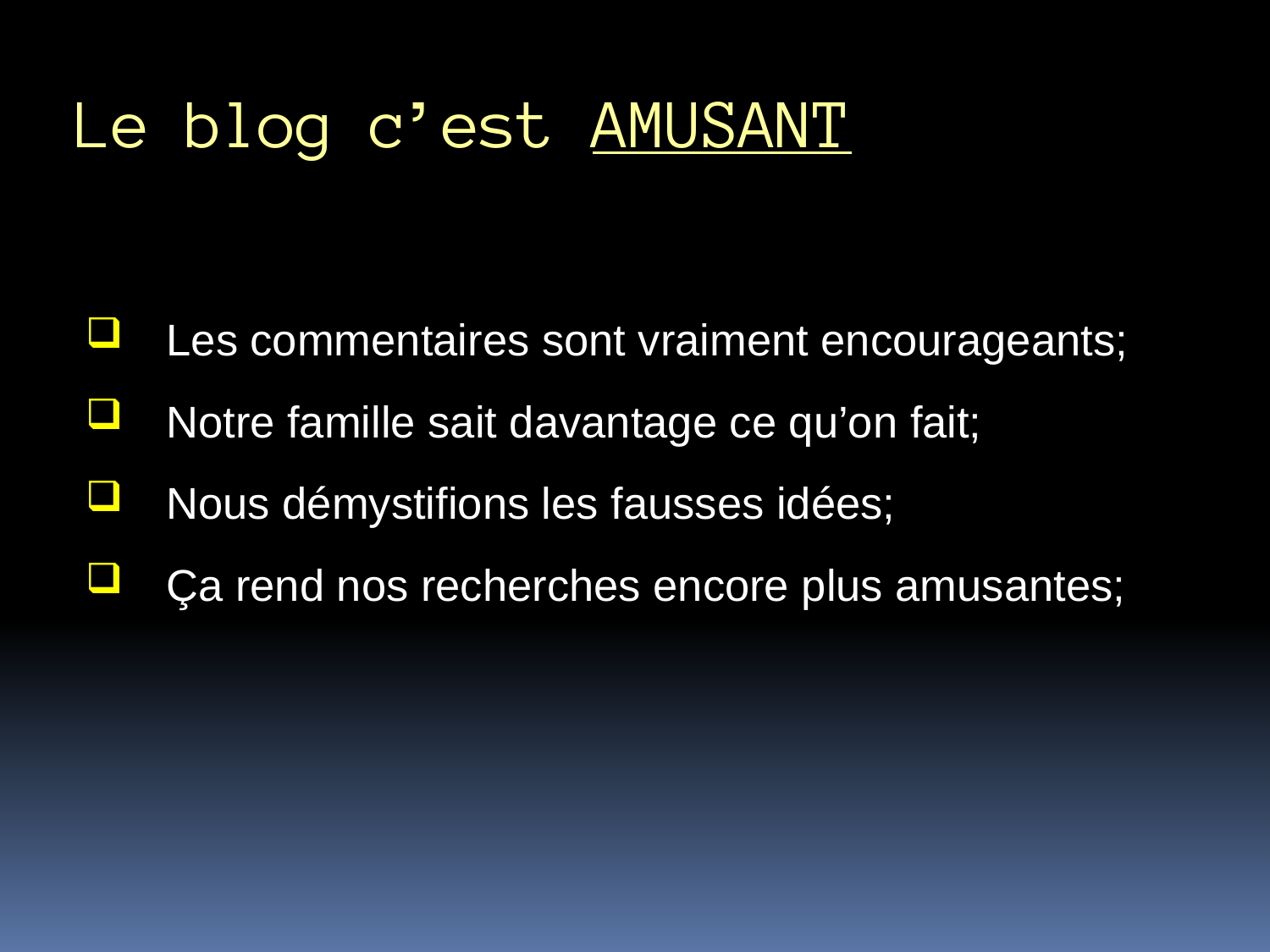

# Le blog c’est AMUSANT
Les commentaires sont vraiment encourageants;
Notre famille sait davantage ce qu’on fait;
Nous démystifions les fausses idées;
Ça rend nos recherches encore plus amusantes;